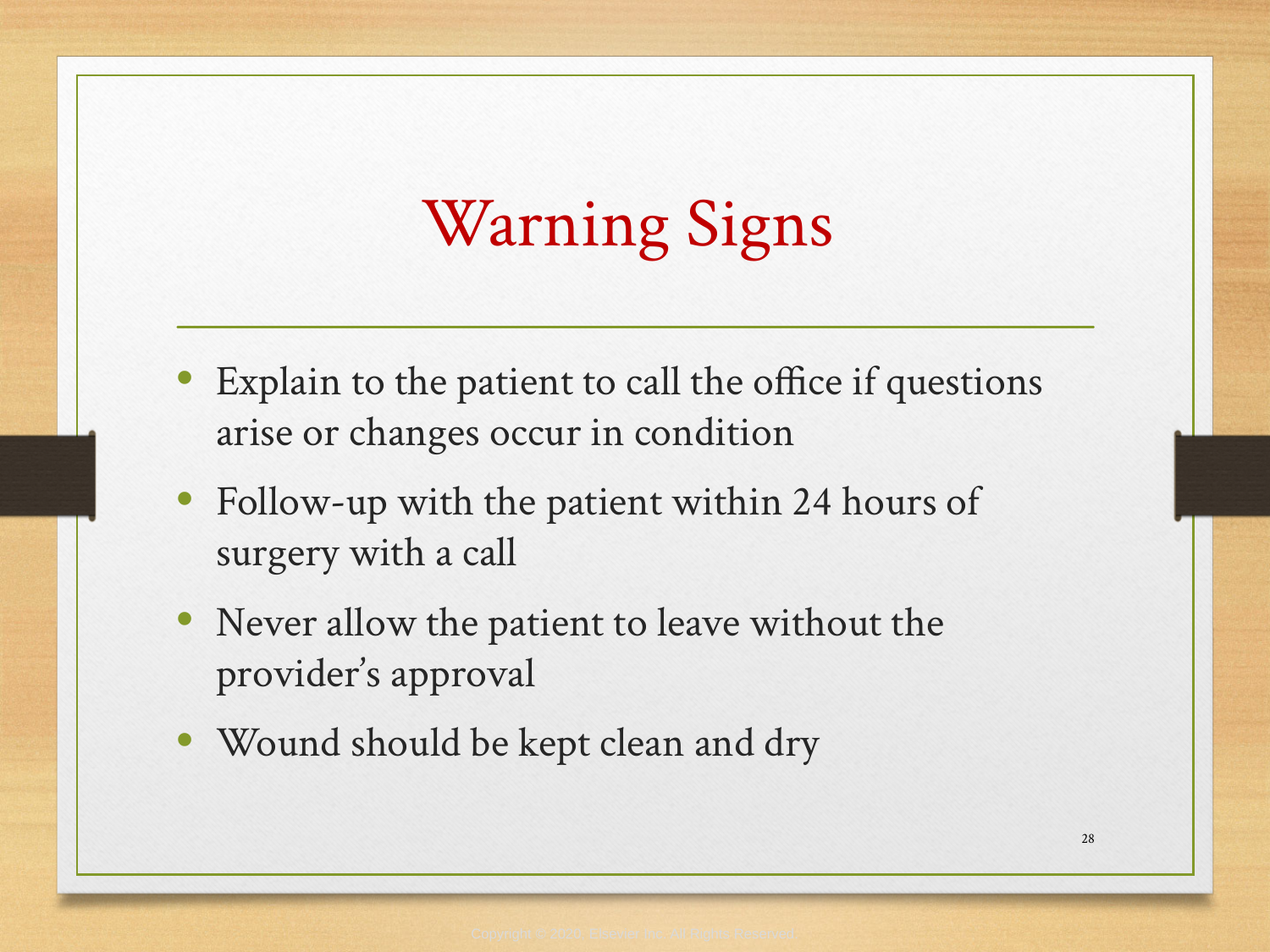

# Warning Signs
Explain to the patient to call the office if questions arise or changes occur in condition
Follow-up with the patient within 24 hours of surgery with a call
Never allow the patient to leave without the provider’s approval
Wound should be kept clean and dry
 28